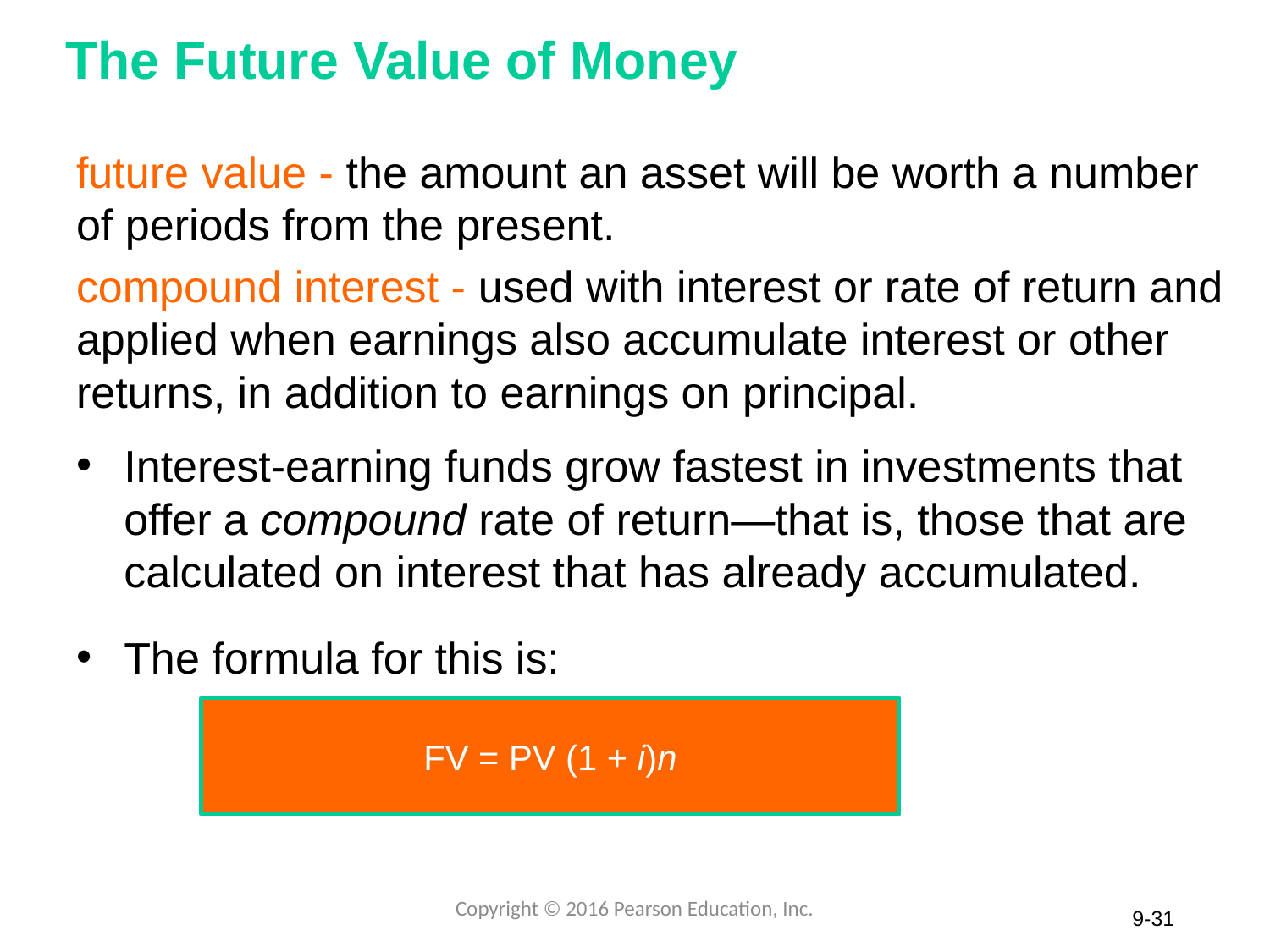

# The Future Value of Money
future value - the amount an asset will be worth a number of periods from the present.
compound interest - used with interest or rate of return and applied when earnings also accumulate interest or other returns, in addition to earnings on principal.

Interest-earning funds grow fastest in investments that offer a compound rate of return—that is, those that are calculated on interest that has already accumulated.

The formula for this is:

FV = PV (1 + i)n
Copyright © 2016 Pearson Education, Inc.